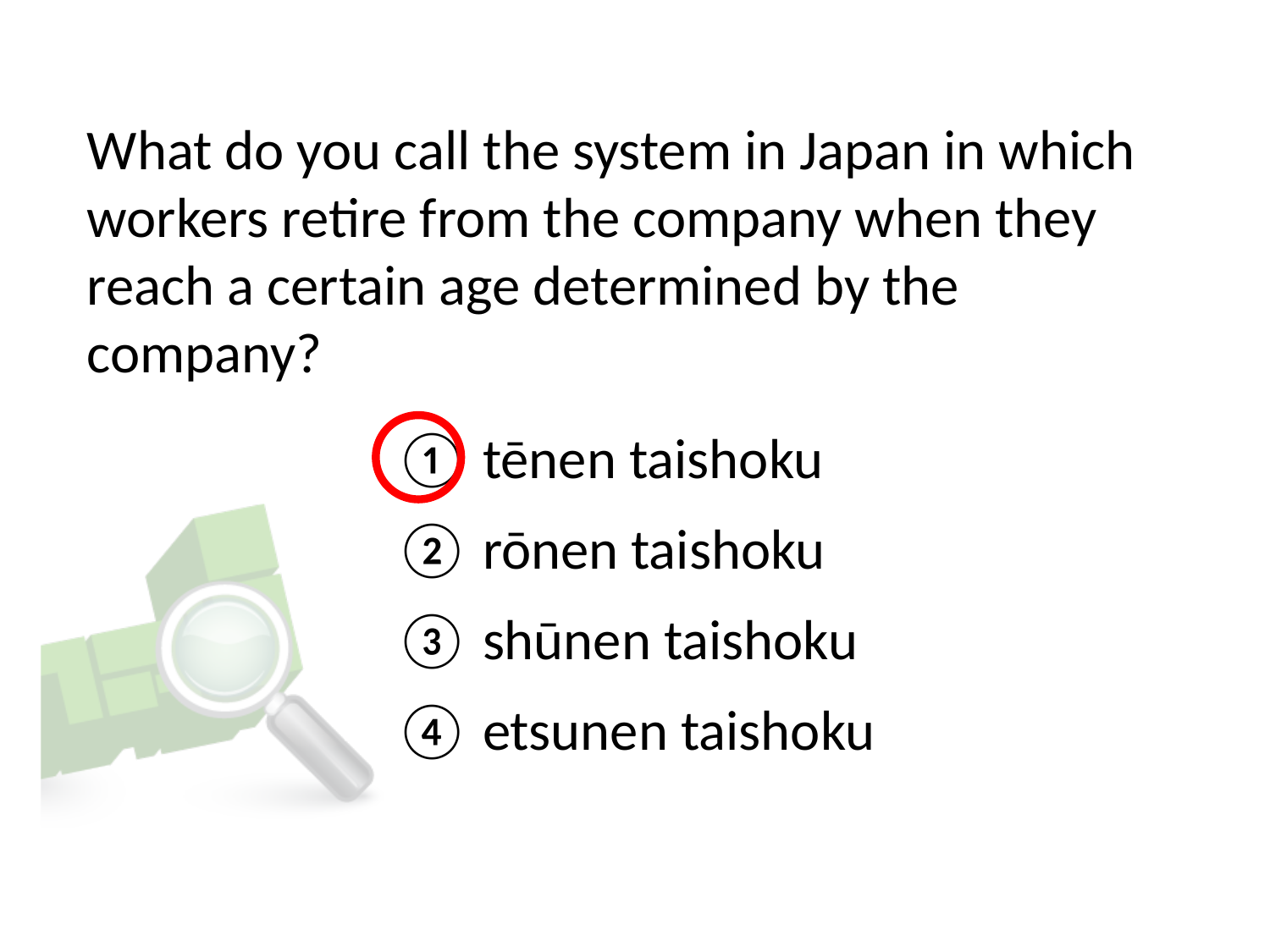

# What do you call the system in Japan in which workers retire from the company when they reach a certain age determined by the company?

① tēnen taishoku
② rōnen taishoku
③ shūnen taishoku
④ etsunen taishoku